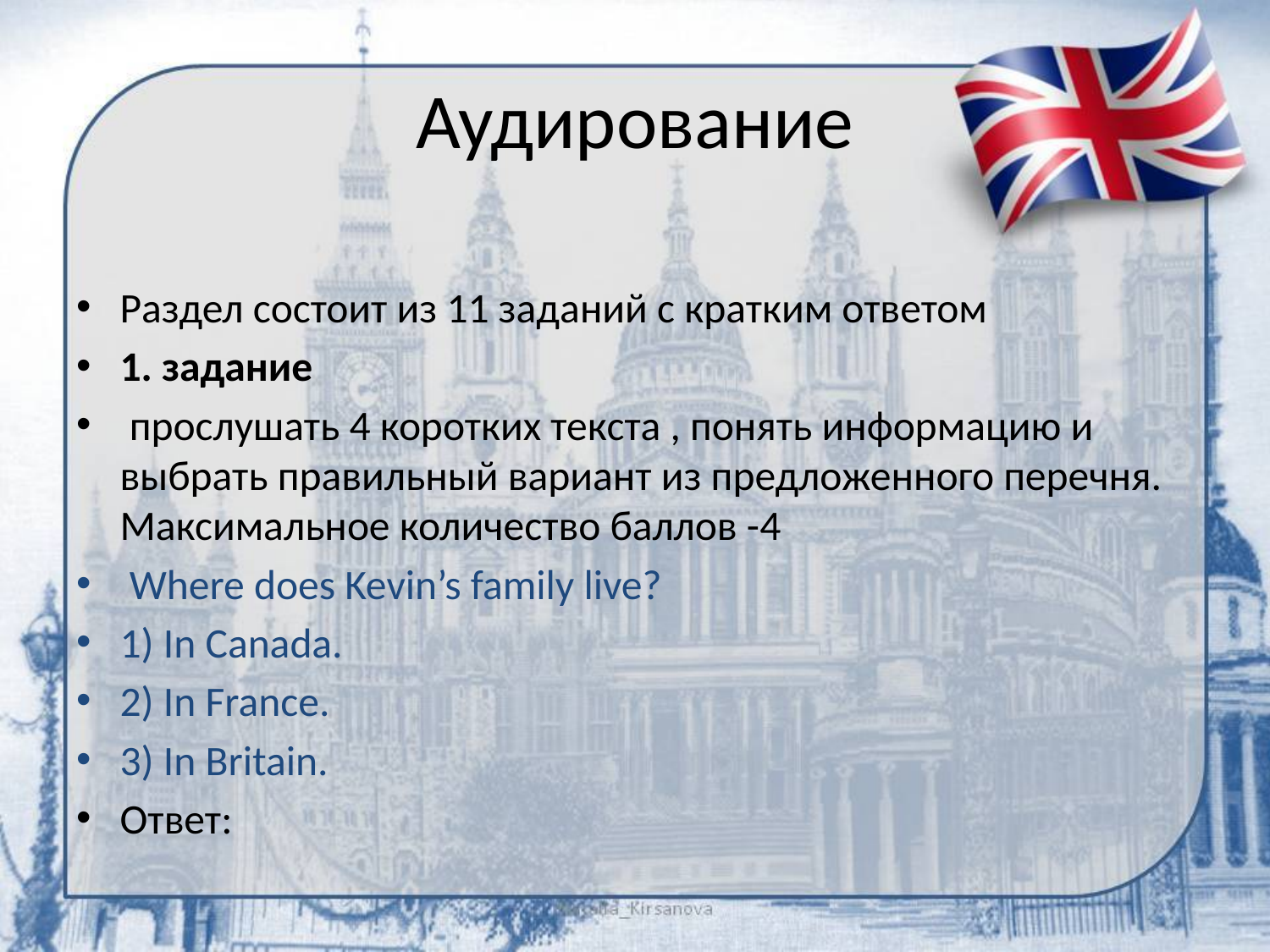

# Аудирование

Раздел состоит из 11 заданий с кратким ответом
1. задание
 прослушать 4 коротких текста , понять информацию и выбрать правильный вариант из предложенного перечня. Максимальное количество баллов -4
 Where does Kevin’s family live?
1) In Canada.
2) In France.
3) In Britain.
Ответ: